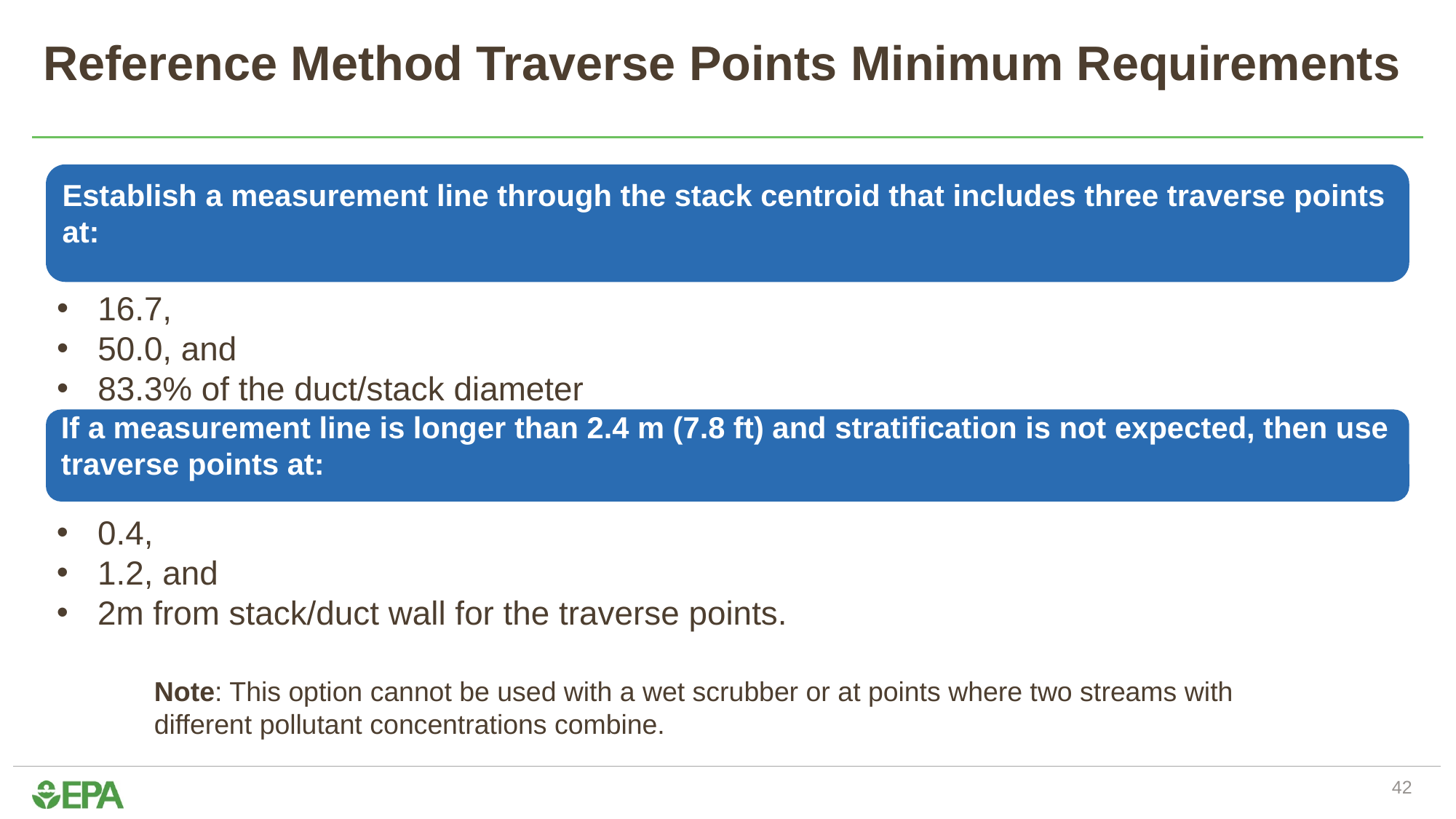

# Reference Method Traverse Points Minimum Requirements

Establish a measurement line through the stack centroid that includes three traverse points at:

16.7,
50.0, and
83.3% of the duct/stack diameter

If a measurement line is longer than 2.4 m (7.8 ft) and stratification is not expected, then use traverse points at:

0.4,
1.2, and
2m from stack/duct wall for the traverse points.

Note: This option cannot be used with a wet scrubber or at points where two streams with different pollutant concentrations combine.
42